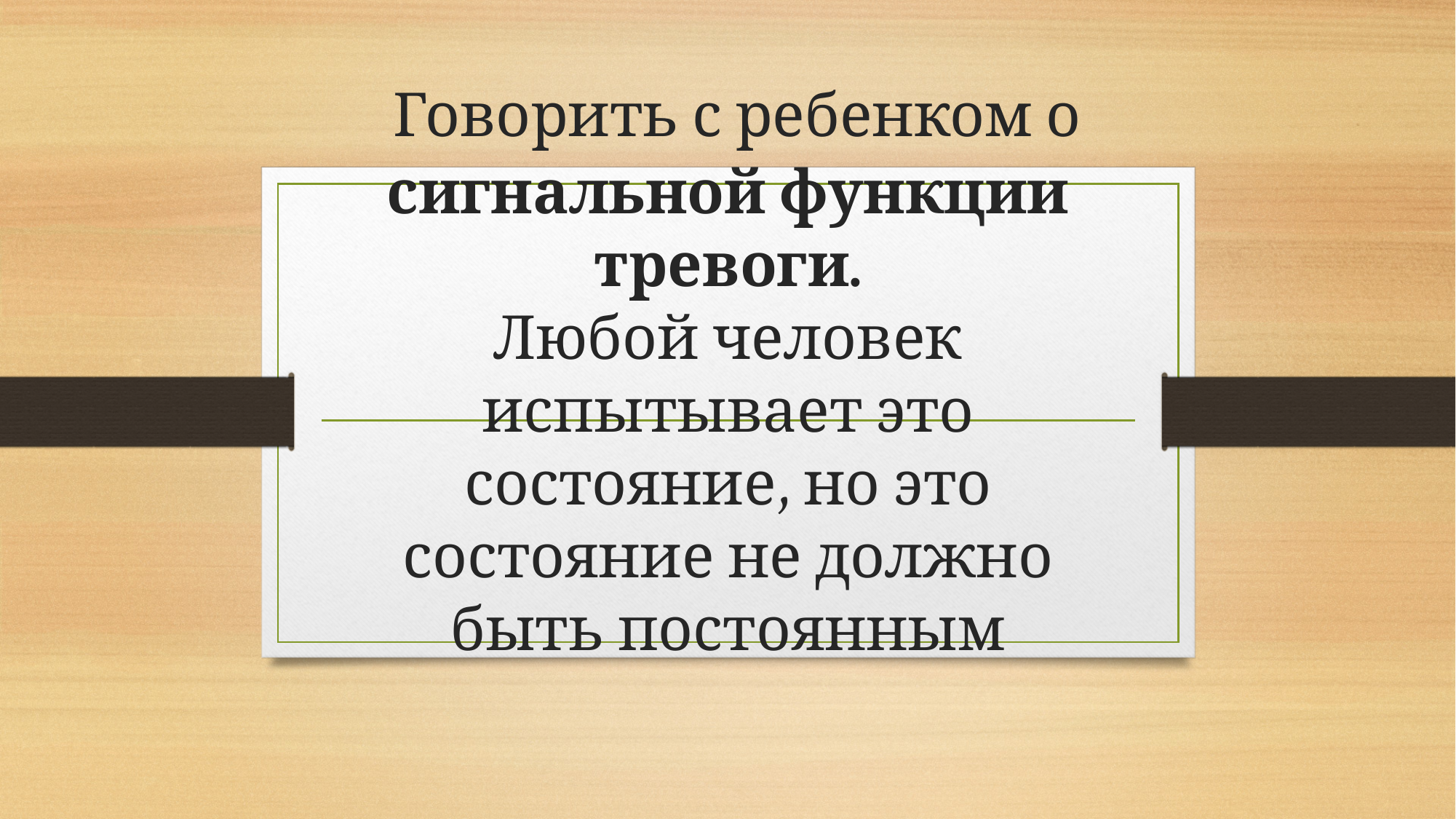

# Говорить с ребенком о сигнальной функции тревоги. Любой человек испытывает это состояние, но это состояние не должно быть постоянным